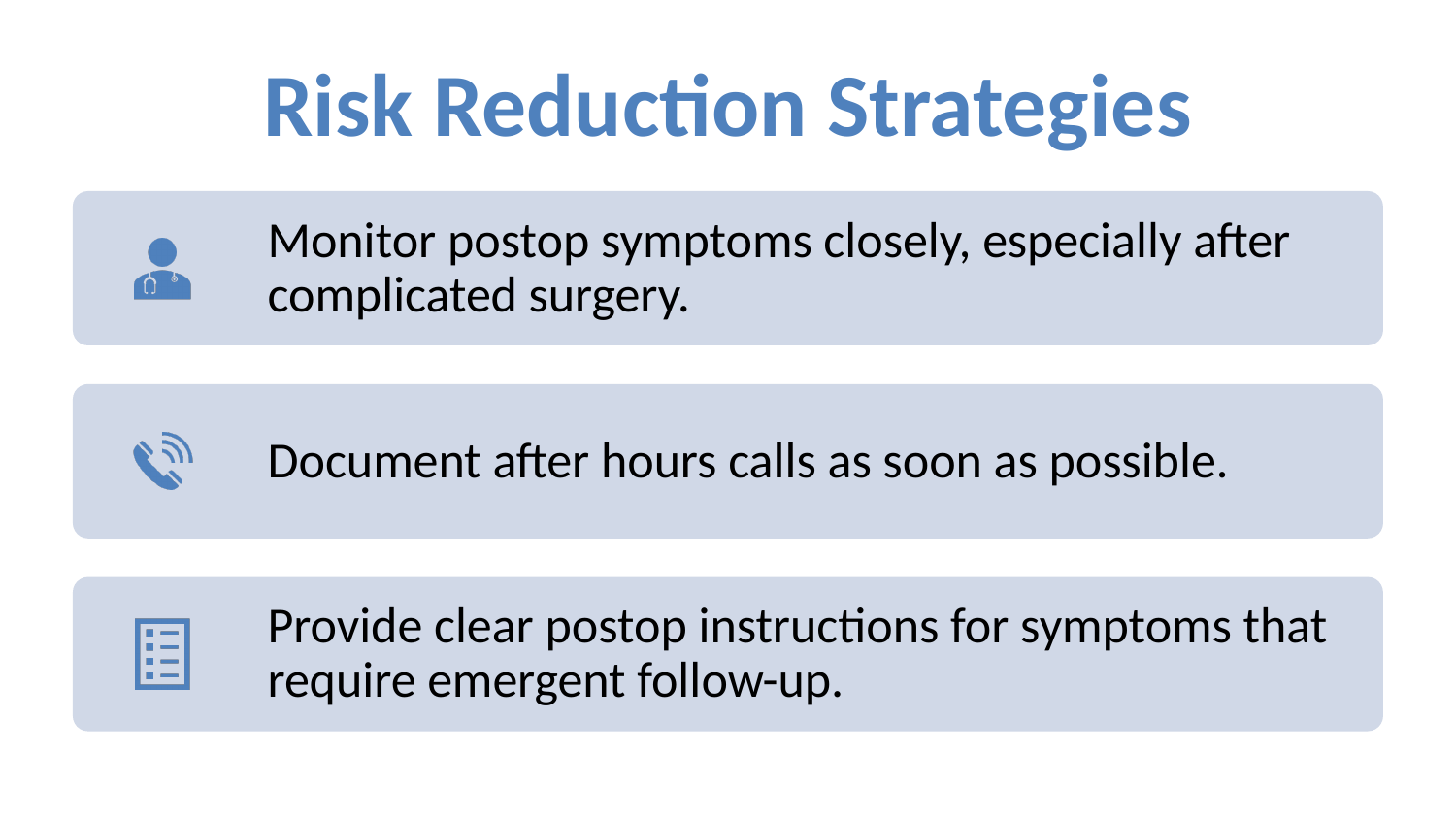

# Risk Reduction Strategies
Monitor postop symptoms closely, especially after complicated surgery.
Document after hours calls as soon as possible.
Provide clear postop instructions for symptoms that require emergent follow-up.